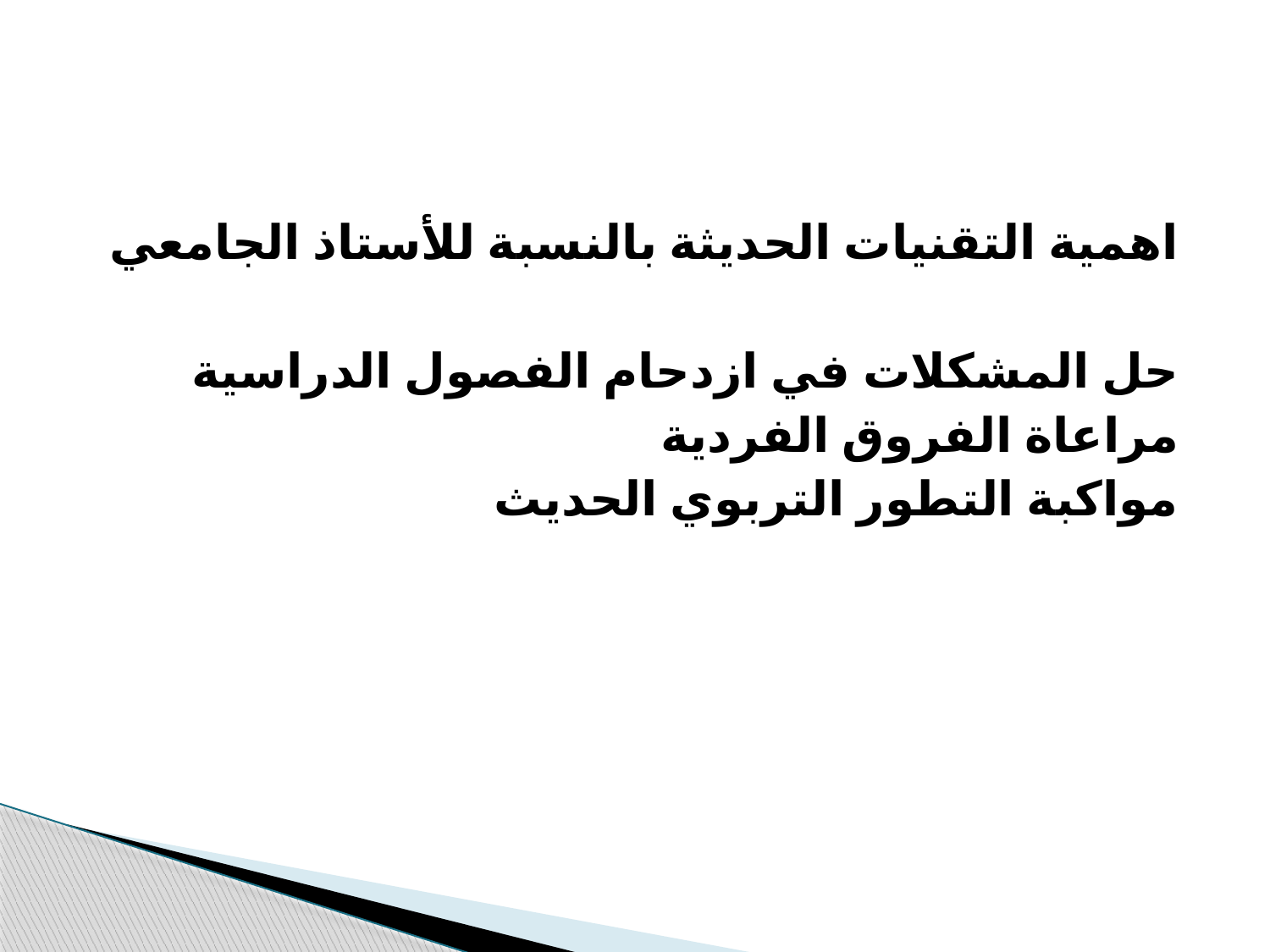

#
اهمية التقنيات الحديثة بالنسبة للأستاذ الجامعي

حل المشكلات في ازدحام الفصول الدراسية
مراعاة الفروق الفردية
مواكبة التطور التربوي الحديث